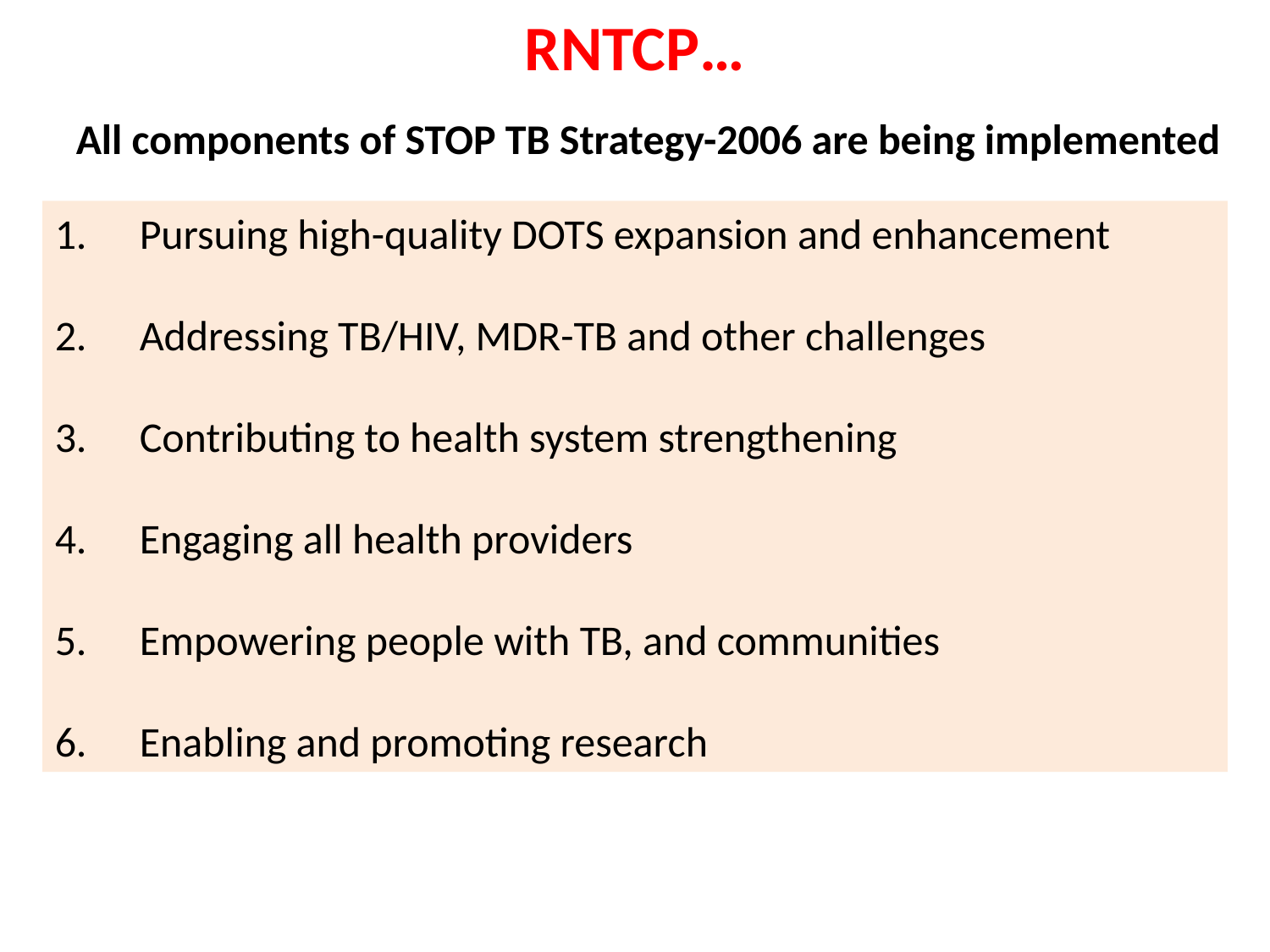

# RNTCP…
All components of STOP TB Strategy-2006 are being implemented
Pursuing high-quality DOTS expansion and enhancement

Addressing TB/HIV, MDR-TB and other challenges

Contributing to health system strengthening

Engaging all health providers

Empowering people with TB, and communities

Enabling and promoting research